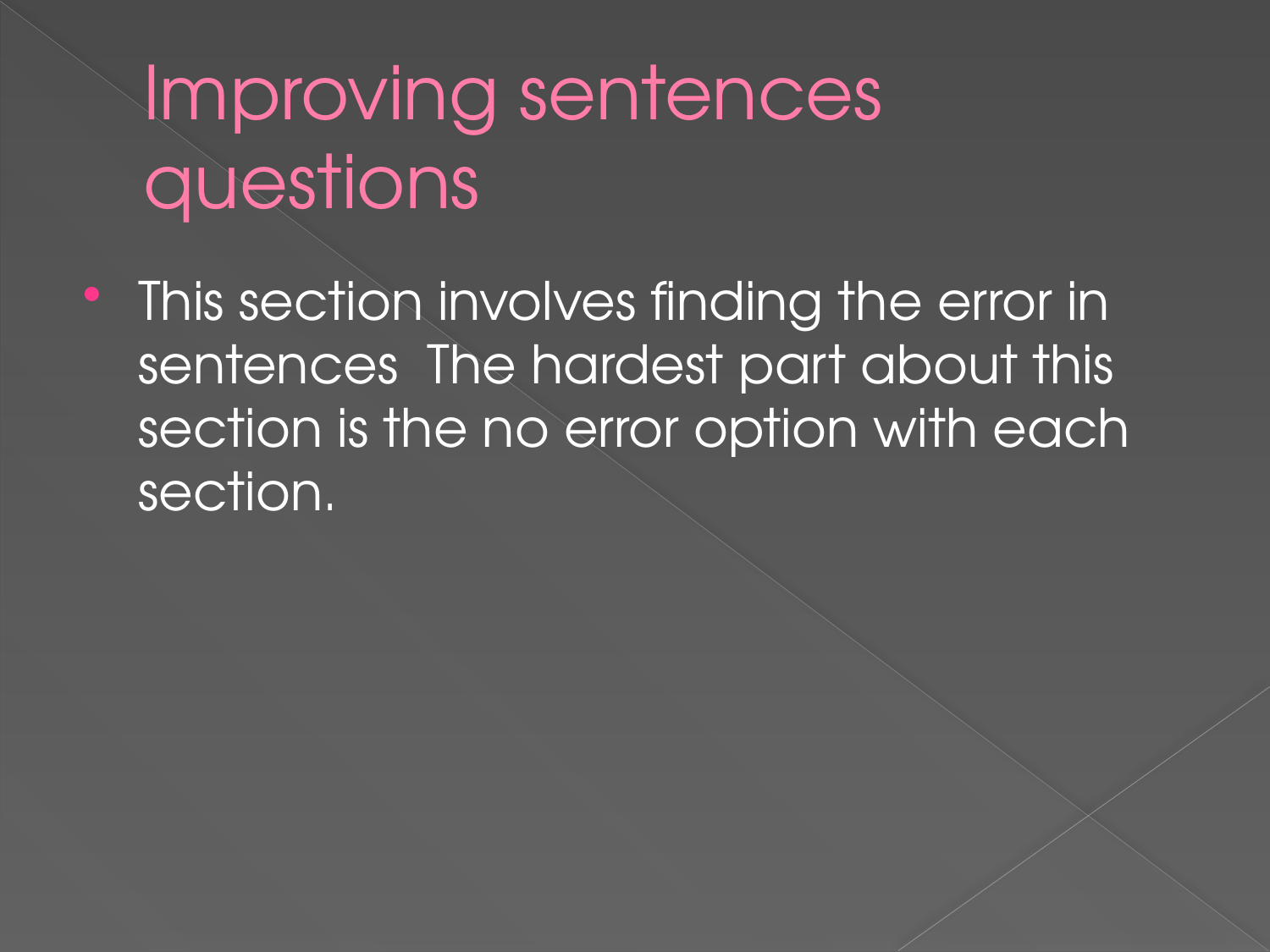

# Improving sentences questions
This section involves finding the error in sentences  The hardest part about this section is the no error option with each section.